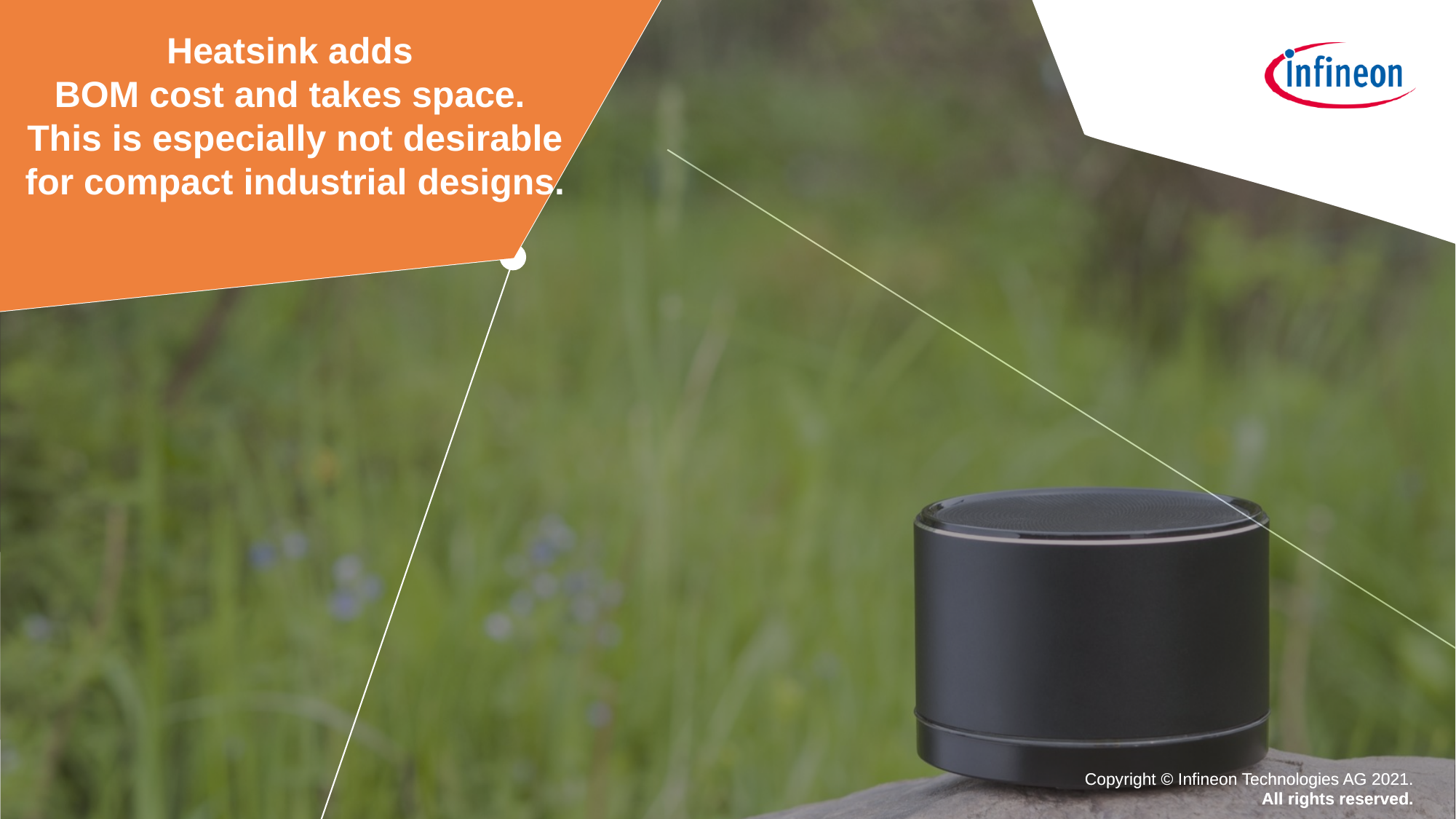

Heatsink adds
BOM cost and takes space.
This is especially not desirable for compact industrial designs.
Copyright © Infineon Technologies AG 2021.
All rights reserved.